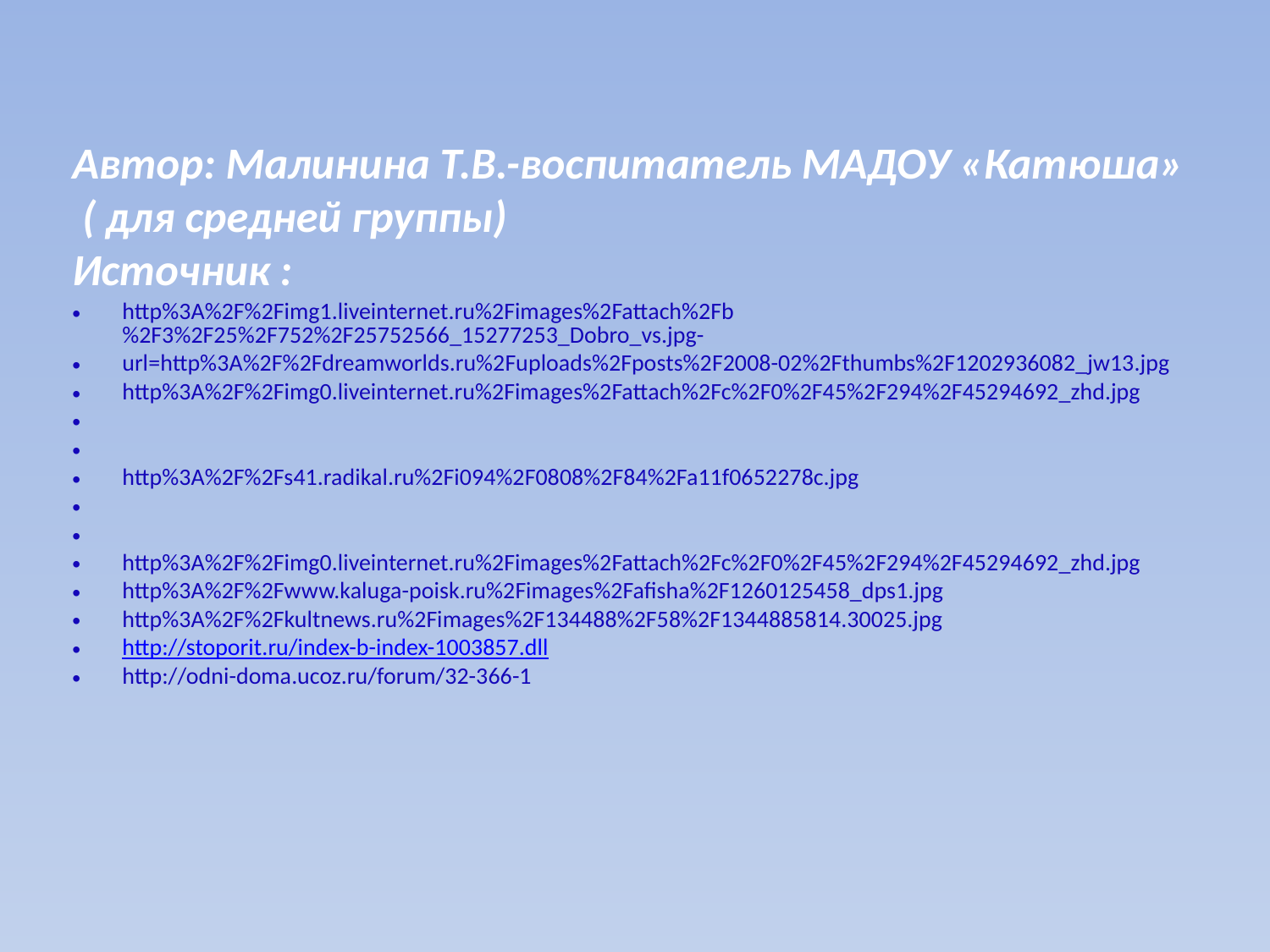

Автор: Малинина Т.В.-воспитатель МАДОУ «Катюша»
 ( для средней группы)
Источник :
http%3A%2F%2Fimg1.liveinternet.ru%2Fimages%2Fattach%2Fb%2F3%2F25%2F752%2F25752566_15277253_Dobro_vs.jpg-
url=http%3A%2F%2Fdreamworlds.ru%2Fuploads%2Fposts%2F2008-02%2Fthumbs%2F1202936082_jw13.jpg
http%3A%2F%2Fimg0.liveinternet.ru%2Fimages%2Fattach%2Fc%2F0%2F45%2F294%2F45294692_zhd.jpg

http%3A%2F%2Fs41.radikal.ru%2Fi094%2F0808%2F84%2Fa11f0652278c.jpg

http%3A%2F%2Fimg0.liveinternet.ru%2Fimages%2Fattach%2Fc%2F0%2F45%2F294%2F45294692_zhd.jpg
http%3A%2F%2Fwww.kaluga-poisk.ru%2Fimages%2Fafisha%2F1260125458_dps1.jpg
http%3A%2F%2Fkultnews.ru%2Fimages%2F134488%2F58%2F1344885814.30025.jpg
http://stoporit.ru/index-b-index-1003857.dll
http://odni-doma.ucoz.ru/forum/32-366-1